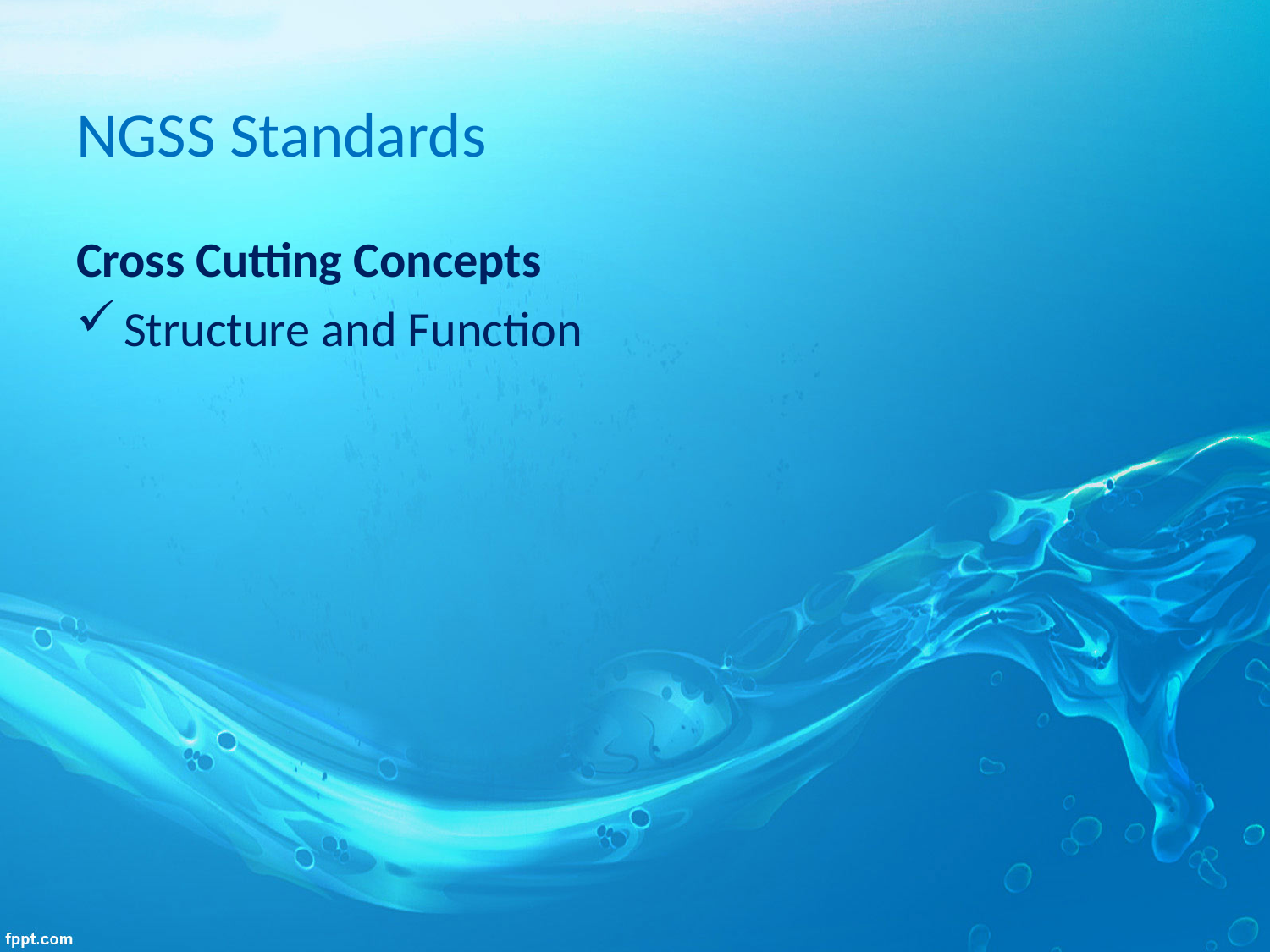

# NGSS Standards
Cross Cutting Concepts
Structure and Function